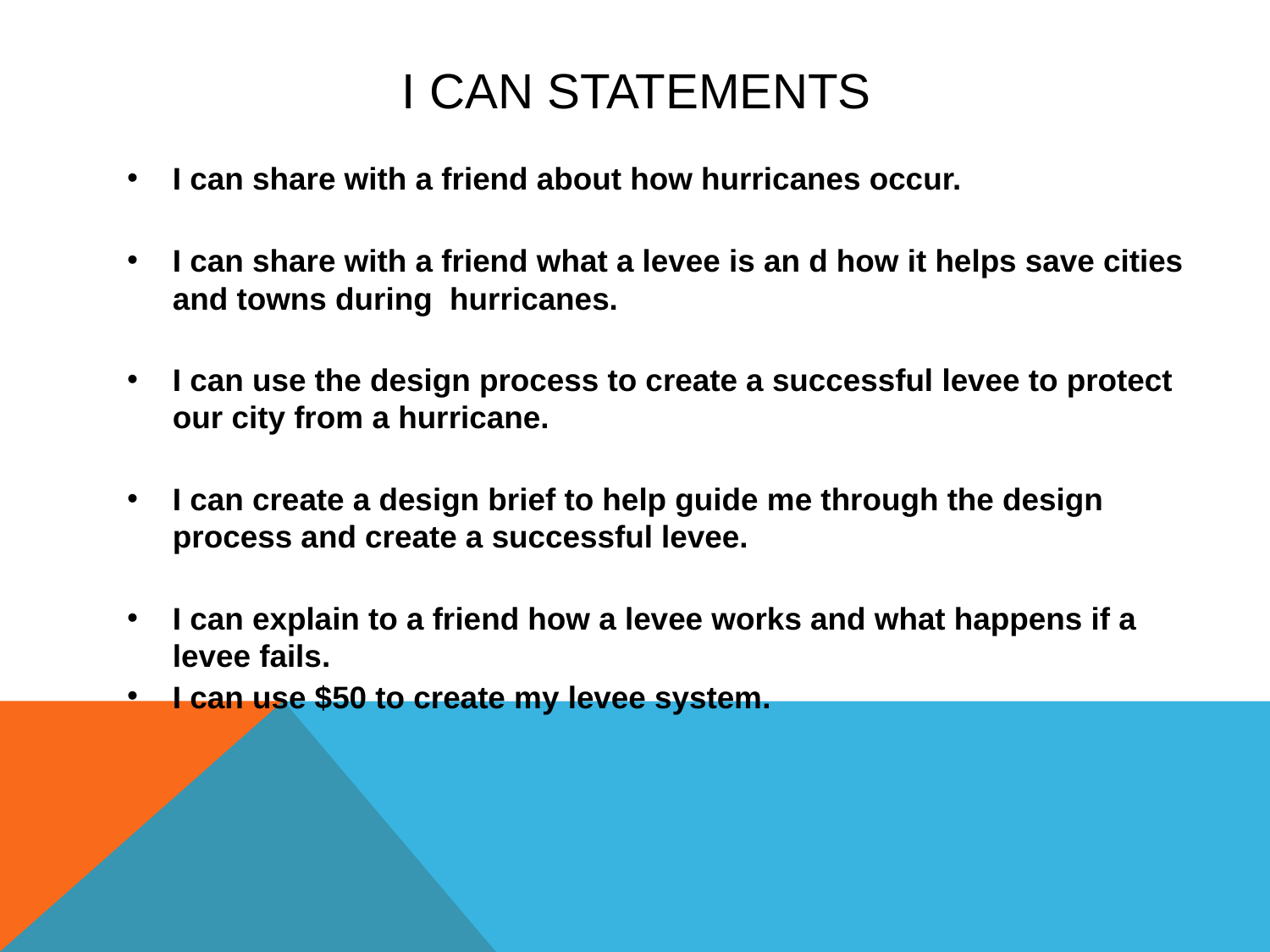

# I can Statements
I can share with a friend about how hurricanes occur.

I can share with a friend what a levee is an d how it helps save cities and towns during  hurricanes.

I can use the design process to create a successful levee to protect our city from a hurricane.

I can create a design brief to help guide me through the design process and create a successful levee.

I can explain to a friend how a levee works and what happens if a levee fails.
I can use $50 to create my levee system.